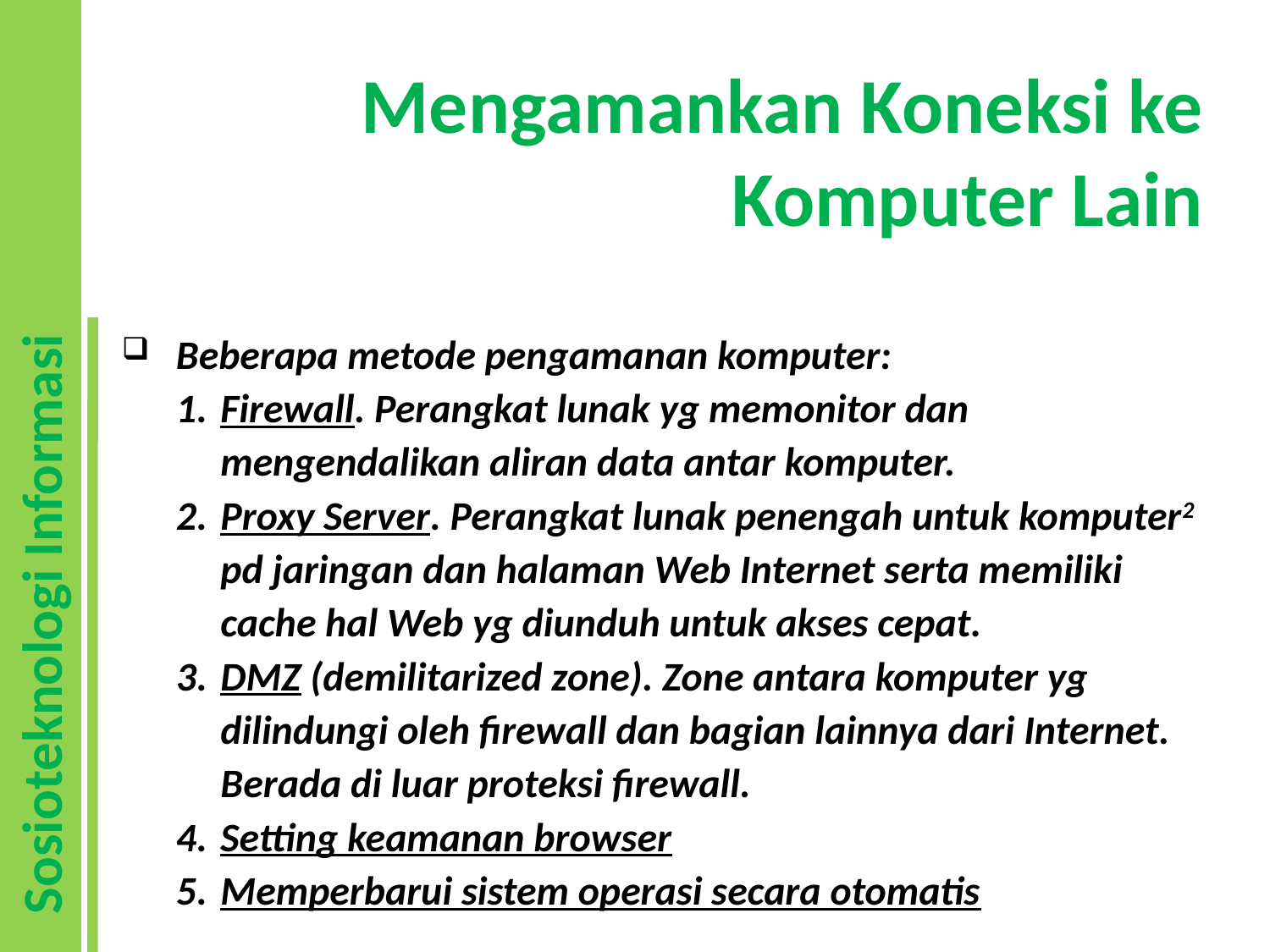

# Mengamankan Koneksi ke Komputer Lain
Beberapa metode pengamanan komputer:
Firewall. Perangkat lunak yg memonitor dan mengendalikan aliran data antar komputer.
Proxy Server. Perangkat lunak penengah untuk komputer2 pd jaringan dan halaman Web Internet serta memiliki cache hal Web yg diunduh untuk akses cepat.
DMZ (demilitarized zone). Zone antara komputer yg dilindungi oleh firewall dan bagian lainnya dari Internet. Berada di luar proteksi firewall.
Setting keamanan browser
Memperbarui sistem operasi secara otomatis